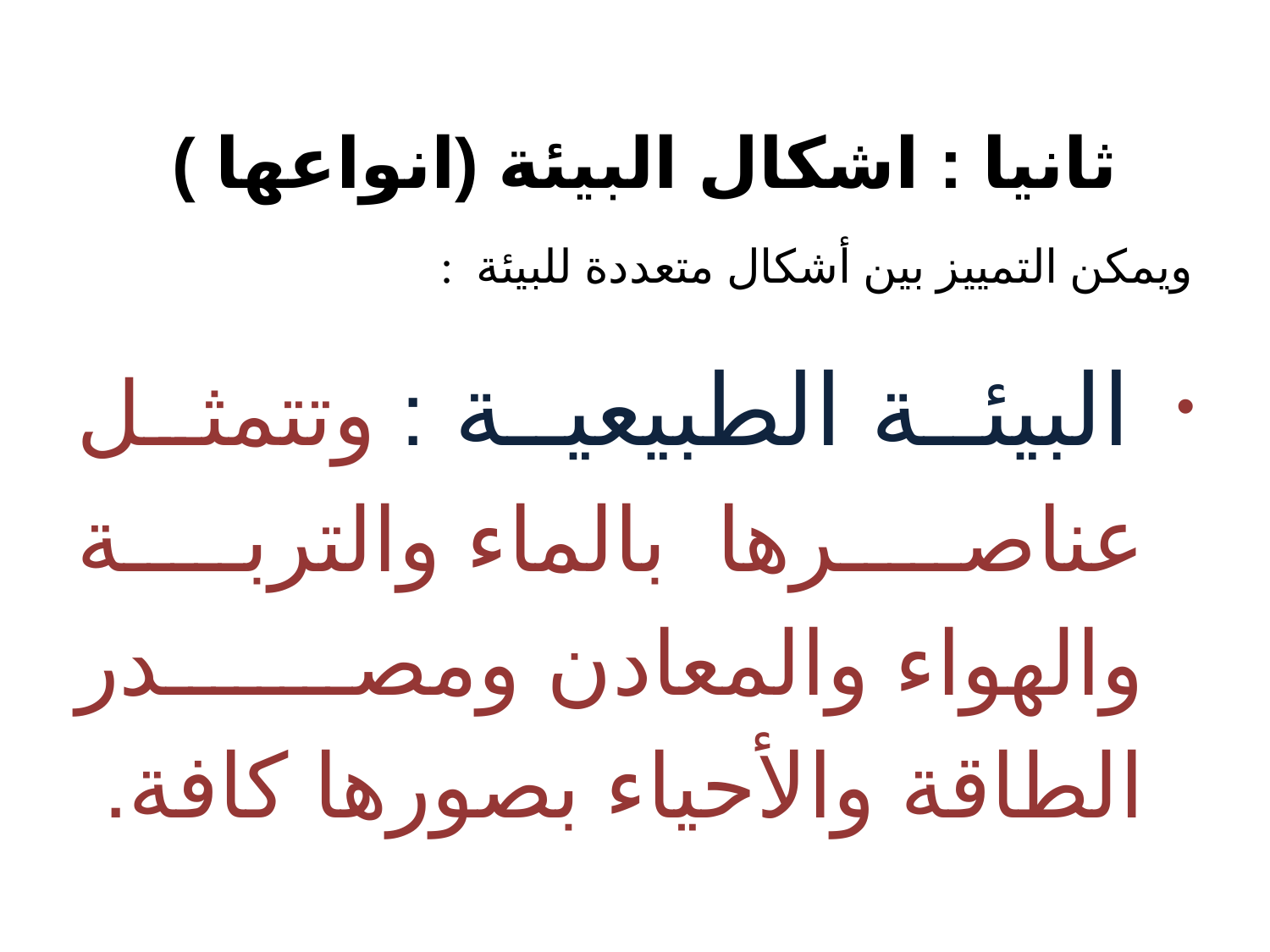

# ثانيا : اشكال البيئة (انواعها )
ويمكن التمييز بين أشكال متعددة للبيئة  :
 البيئة الطبيعية : وتتمثل عناصرها  بالماء والتربة والهواء والمعادن ومصدر الطاقة والأحياء بصورها كافة.